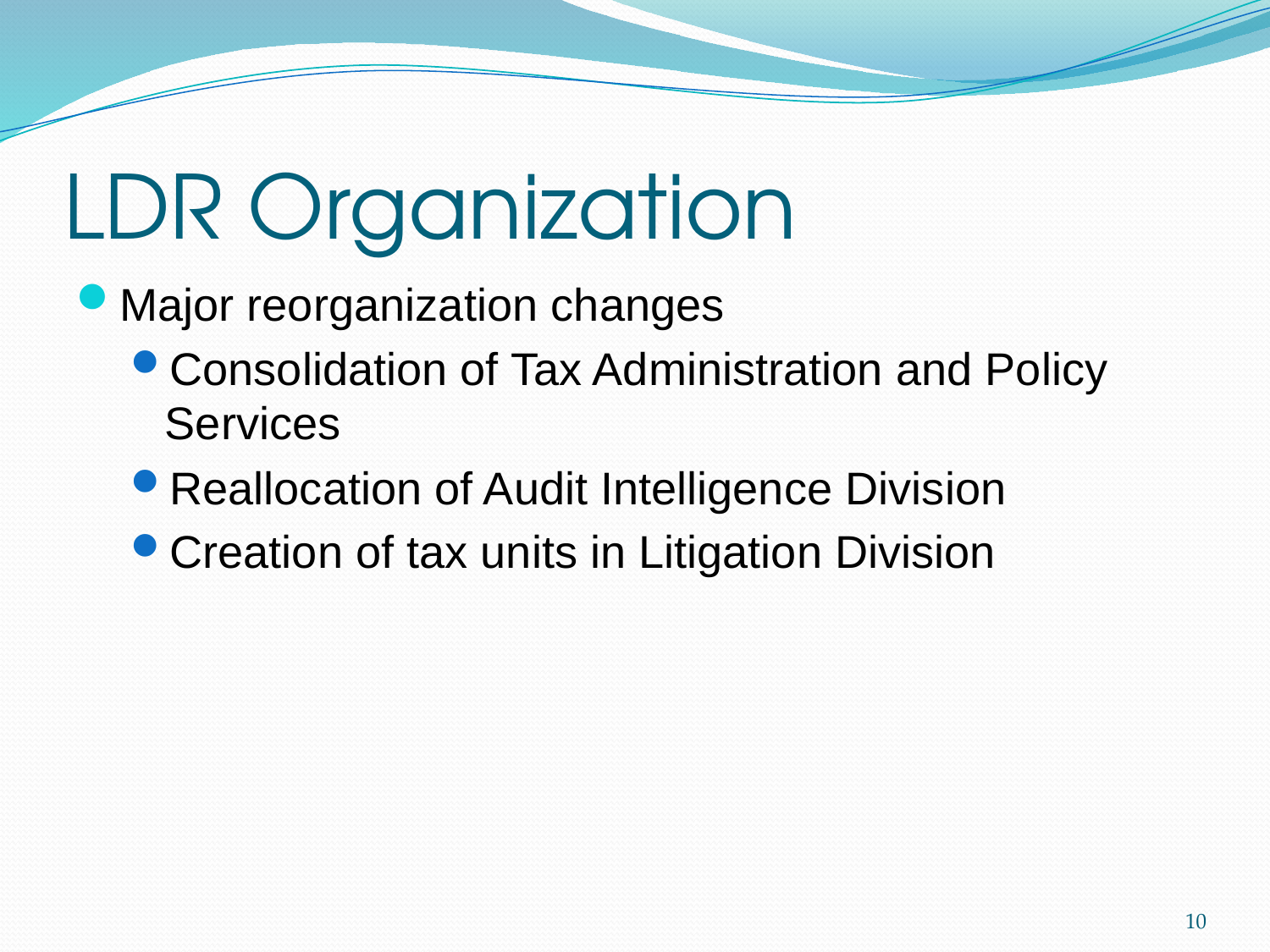

# LDR Organization
Major reorganization changes
Consolidation of Tax Administration and Policy Services
Reallocation of Audit Intelligence Division
Creation of tax units in Litigation Division
10